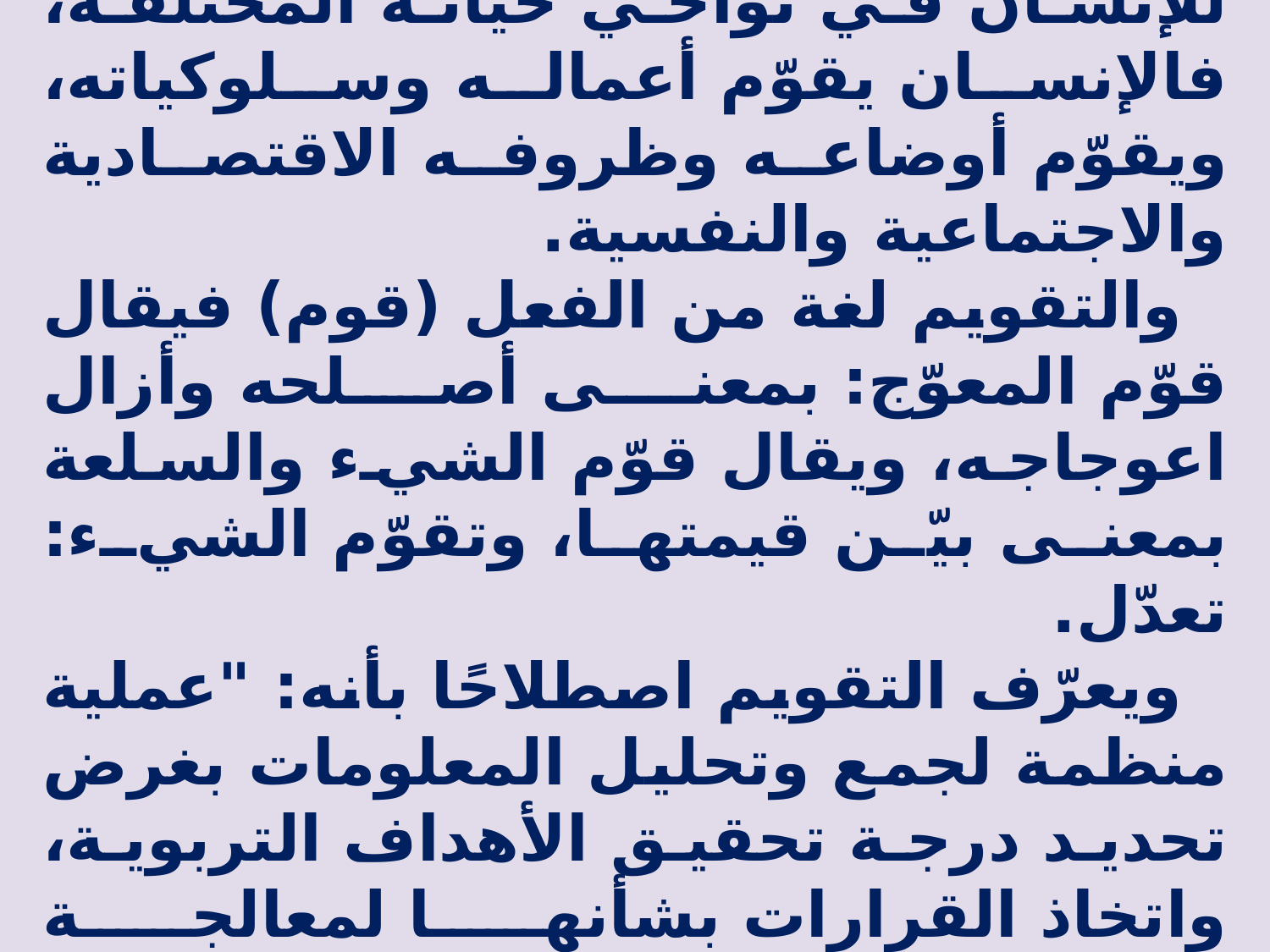

مفهوم التقويم:
يُعد التقويم ركنًا أساسيًا في العملية التربوية، كما أنه يمثل نمطًا سلوكيًا للإنسان في نواحي حياته المختلفة، فالإنسان يقوّم أعماله وسلوكياته، ويقوّم أوضاعه وظروفه الاقتصادية والاجتماعية والنفسية.
والتقويم لغة من الفعل (قوم) فيقال قوّم المعوّج: بمعنى أصلحه وأزال اعوجاجه، ويقال قوّم الشيء والسلعة بمعنى بيّن قيمتها، وتقوّم الشيء: تعدّل.
ويعرّف التقويم اصطلاحًا بأنه: "عملية منظمة لجمع وتحليل المعلومات بغرض تحديد درجة تحقيق الأهداف التربوية، واتخاذ القرارات بشأنها لمعالجة جوانب الضعف وتوفير النمو السليم المتكامل من خلال إعادة تنظيم البيئة التربوية وإثرائها.